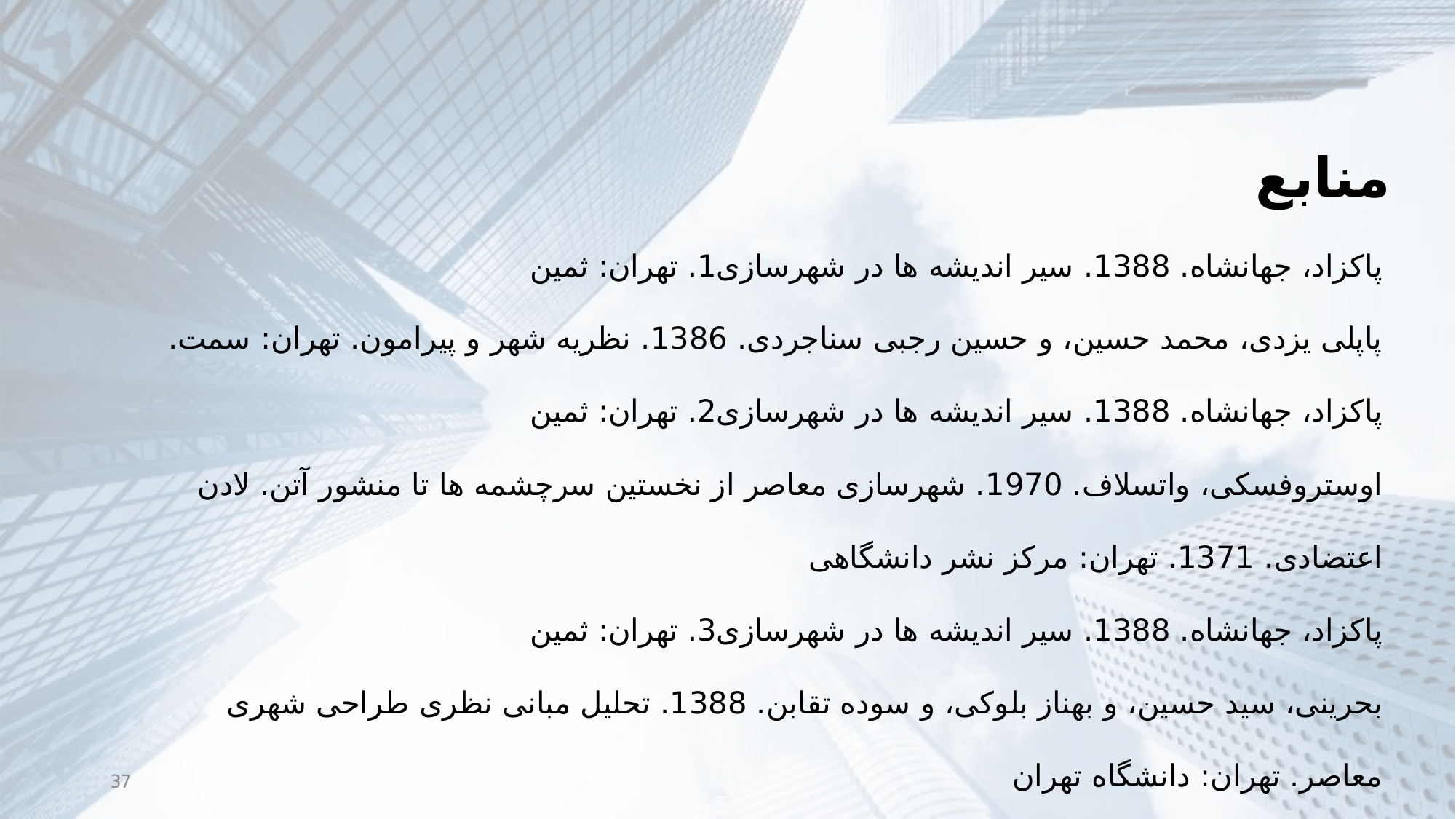

منابع
پاکزاد، جهانشاه. 1388. سیر اندیشه ها در شهرسازی1. تهران: ثمین
پاپلی یزدی، محمد حسین، و حسین رجبی سناجردی. 1386. نظریه شهر و پیرامون. تهران: سمت.
پاکزاد، جهانشاه. 1388. سیر اندیشه ها در شهرسازی2. تهران: ثمین
اوستروفسکی، واتسلاف. 1970. شهرسازی معاصر از نخستین سرچشمه ها تا منشور آتن. لادن اعتضادی. 1371. تهران: مرکز نشر دانشگاهی
پاکزاد، جهانشاه. 1388. سیر اندیشه ها در شهرسازی3. تهران: ثمین
بحرینی، سید حسین، و بهناز بلوکی، و سوده تقابن. 1388. تحلیل مبانی نظری طراحی شهری معاصر. تهران: دانشگاه تهران
قبادیان، وحید. 1386. مبانی و مفاهیم در معماری معاصر غرب. چاپ ششم.

37